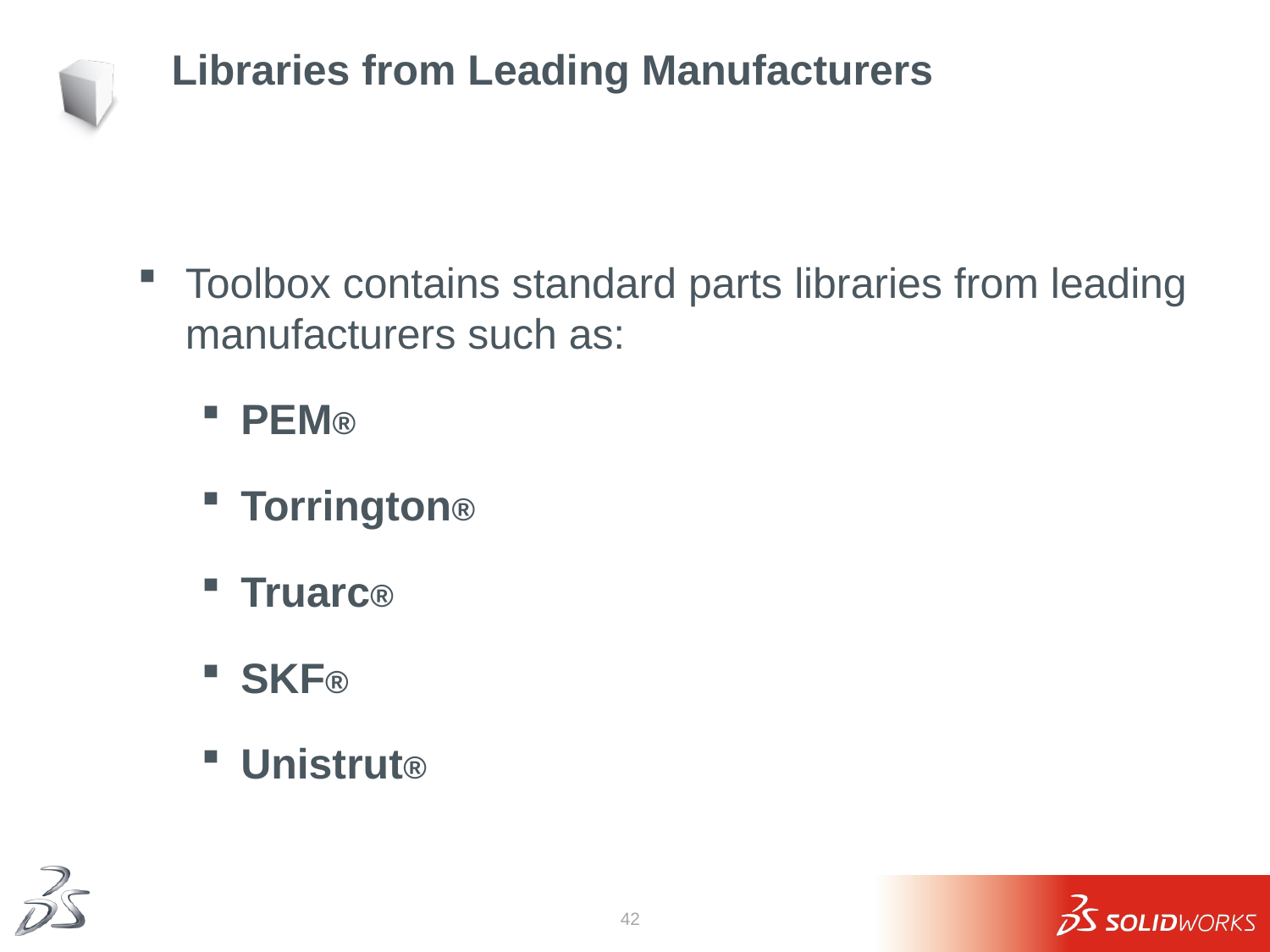

# Libraries from Leading Manufacturers
Toolbox contains standard parts libraries from leading manufacturers such as:
PEM®
Torrington®
Truarc®
SKF®
Unistrut®